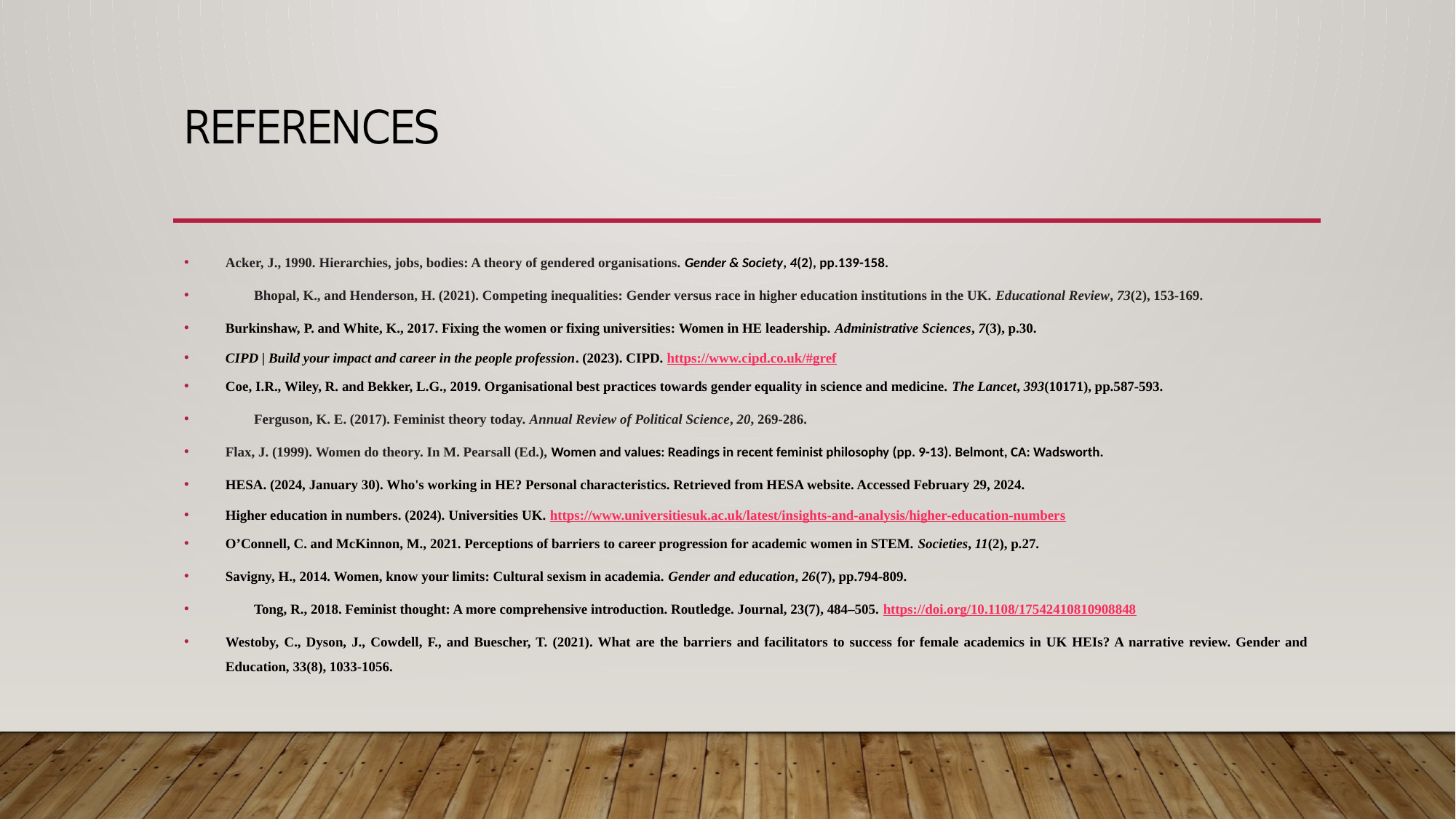

# References

Acker, J., 1990. Hierarchies, jobs, bodies: A theory of gendered organisations. Gender & Society, 4(2), pp.139-158.
Bhopal, K., and Henderson, H. (2021). Competing inequalities: Gender versus race in higher education institutions in the UK. Educational Review, 73(2), 153-169.
Burkinshaw, P. and White, K., 2017. Fixing the women or fixing universities: Women in HE leadership. Administrative Sciences, 7(3), p.30.
CIPD | Build your impact and career in the people profession. (2023). CIPD. https://www.cipd.co.uk/#gref
Coe, I.R., Wiley, R. and Bekker, L.G., 2019. Organisational best practices towards gender equality in science and medicine. The Lancet, 393(10171), pp.587-593.
Ferguson, K. E. (2017). Feminist theory today. Annual Review of Political Science, 20, 269-286.
Flax, J. (1999). Women do theory. In M. Pearsall (Ed.), Women and values: Readings in recent feminist philosophy (pp. 9-13). Belmont, CA: Wadsworth.
HESA. (2024, January 30). Who's working in HE? Personal characteristics. Retrieved from HESA website. Accessed February 29, 2024.
Higher education in numbers. (2024). Universities UK. https://www.universitiesuk.ac.uk/latest/insights-and-analysis/higher-education-numbers
O’Connell, C. and McKinnon, M., 2021. Perceptions of barriers to career progression for academic women in STEM. Societies, 11(2), p.27.
Savigny, H., 2014. Women, know your limits: Cultural sexism in academia. Gender and education, 26(7), pp.794-809.
Tong, R., 2018. Feminist thought: A more comprehensive introduction. Routledge. Journal, 23(7), 484–505. https://doi.org/10.1108/17542410810908848
Westoby, C., Dyson, J., Cowdell, F., and Buescher, T. (2021). What are the barriers and facilitators to success for female academics in UK HEIs? A narrative review. Gender and Education, 33(8), 1033-1056.